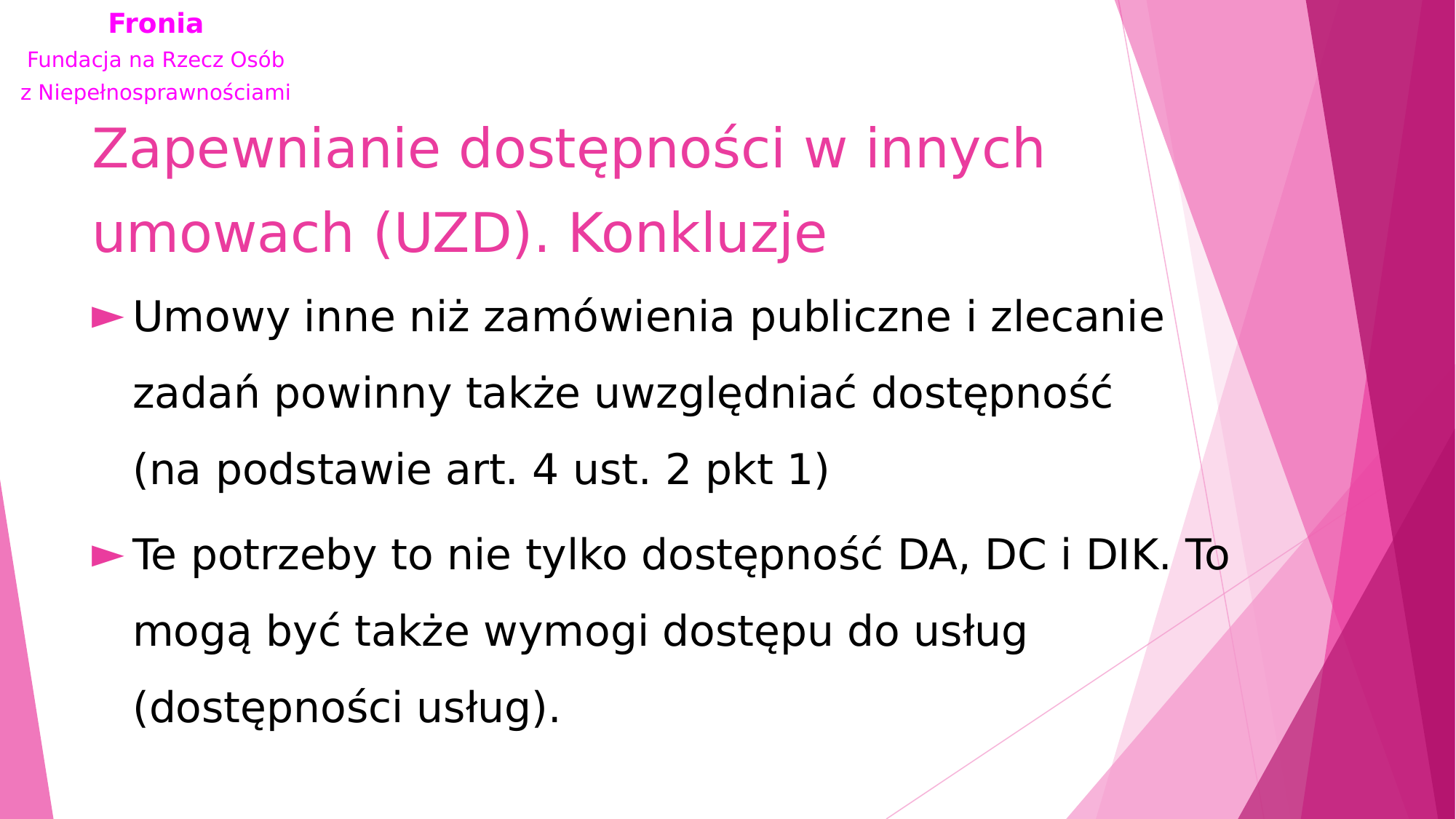

# Zapewnianie dostępności w innych umowach (UZD). Konkluzje
Umowy inne niż zamówienia publiczne i zlecanie zadań powinny także uwzględniać dostępność (na podstawie art. 4 ust. 2 pkt 1)
Te potrzeby to nie tylko dostępność DA, DC i DIK. To mogą być także wymogi dostępu do usług (dostępności usług).